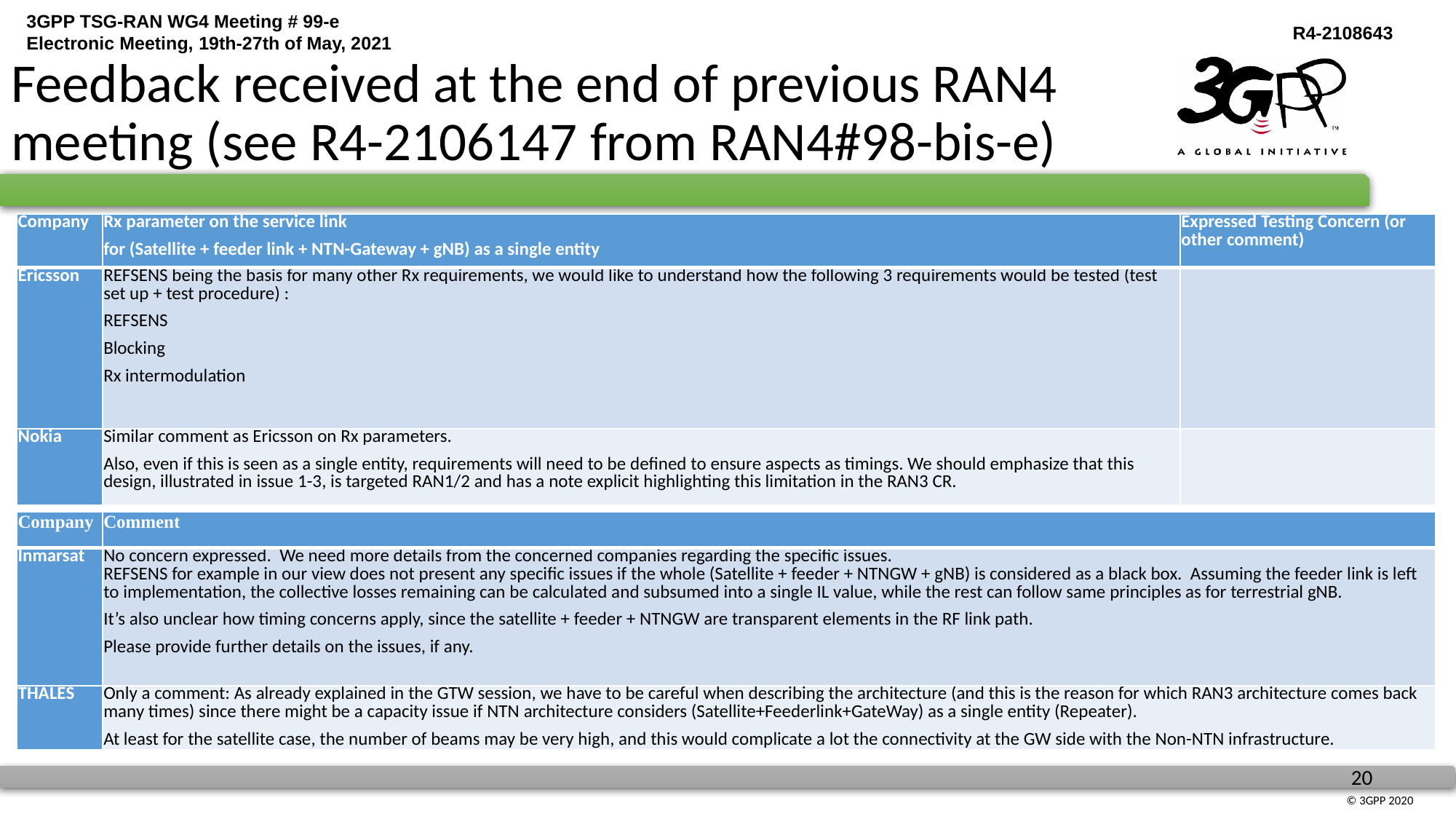

# Feedback received at the end of previous RAN4 meeting (see R4-2106147 from RAN4#98-bis-e)
| Company | Rx parameter on the service link for (Satellite + feeder link + NTN-Gateway + gNB) as a single entity | Expressed Testing Concern (or other comment) |
| --- | --- | --- |
| Ericsson | REFSENS being the basis for many other Rx requirements, we would like to understand how the following 3 requirements would be tested (test set up + test procedure) : REFSENS Blocking Rx intermodulation |  |
| Nokia | Similar comment as Ericsson on Rx parameters. Also, even if this is seen as a single entity, requirements will need to be defined to ensure aspects as timings. We should emphasize that this design, illustrated in issue 1-3, is targeted RAN1/2 and has a note explicit highlighting this limitation in the RAN3 CR. |  |
| Company | Comment |
| --- | --- |
| Inmarsat | No concern expressed. We need more details from the concerned companies regarding the specific issues. REFSENS for example in our view does not present any specific issues if the whole (Satellite + feeder + NTNGW + gNB) is considered as a black box. Assuming the feeder link is left to implementation, the collective losses remaining can be calculated and subsumed into a single IL value, while the rest can follow same principles as for terrestrial gNB. It’s also unclear how timing concerns apply, since the satellite + feeder + NTNGW are transparent elements in the RF link path. Please provide further details on the issues, if any. |
| THALES | Only a comment: As already explained in the GTW session, we have to be careful when describing the architecture (and this is the reason for which RAN3 architecture comes back many times) since there might be a capacity issue if NTN architecture considers (Satellite+Feederlink+GateWay) as a single entity (Repeater). At least for the satellite case, the number of beams may be very high, and this would complicate a lot the connectivity at the GW side with the Non-NTN infrastructure. |